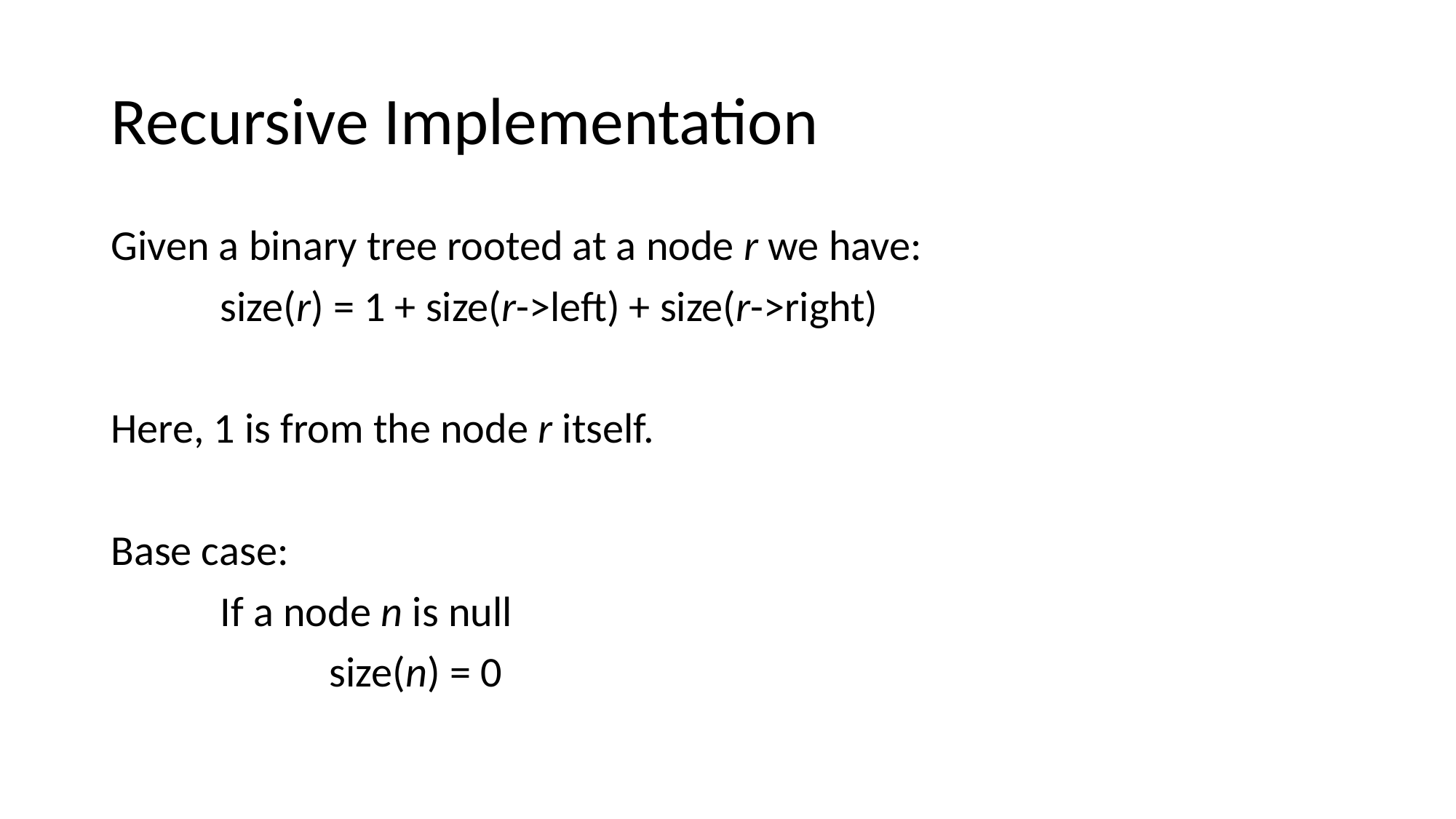

# Recursive Implementation
Given a binary tree rooted at a node r we have:
	size(r) = 1 + size(r->left) + size(r->right)

Here, 1 is from the node r itself.

Base case:
	If a node n is null
		size(n) = 0